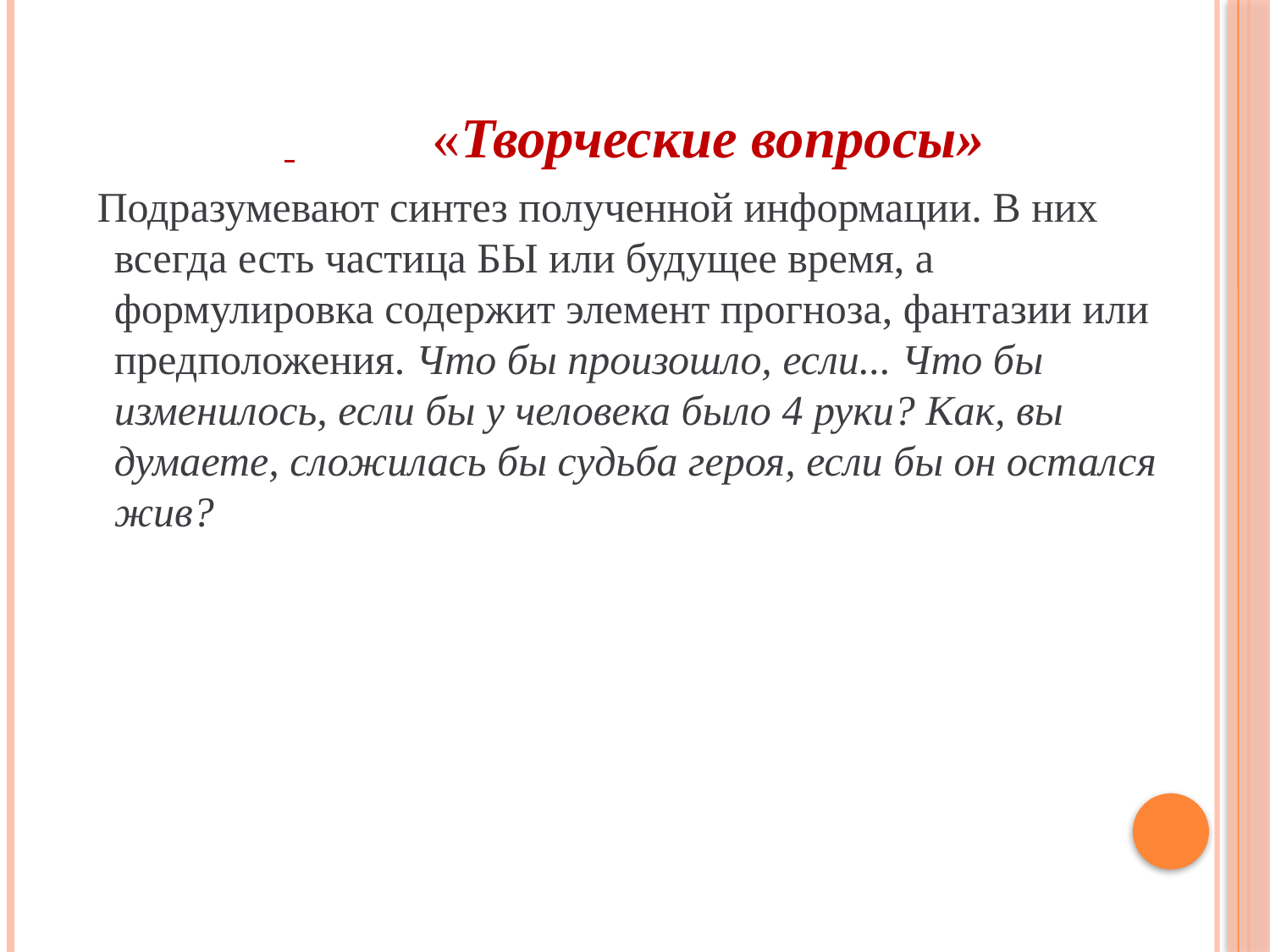

#
              «Творческие вопросы»
  Подразумевают синтез полученной информации. В них всегда есть частица БЫ или будущее время, а формулировка содержит элемент прогноза, фантазии или предположения. Что бы произошло, если... Что бы изменилось, если бы у человека было 4 руки? Как, вы думаете, сложилась бы судьба героя, если бы он остался жив?